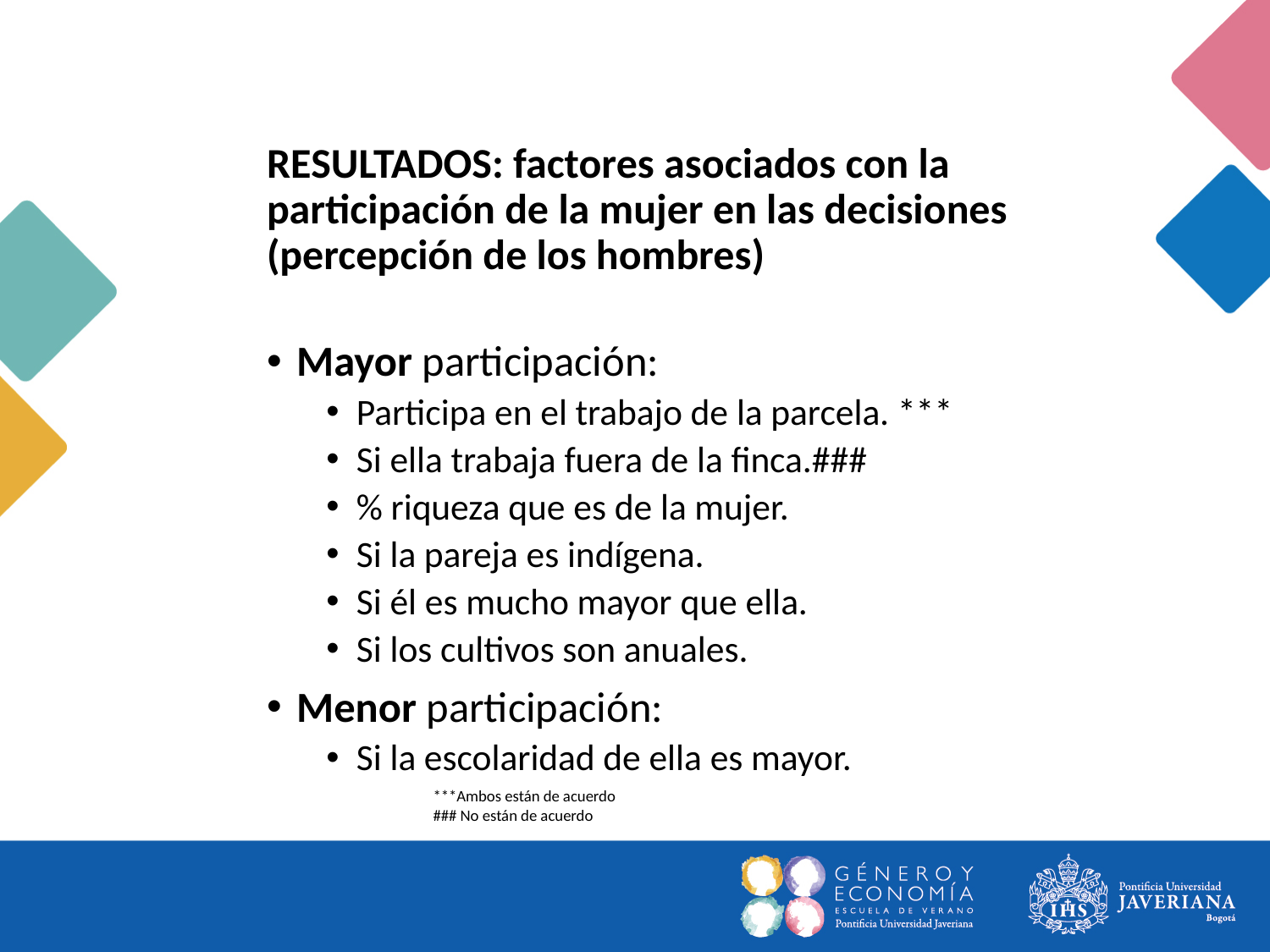

# RESULTADOS: factores asociados con la participación de la mujer en las decisiones (percepción de los hombres)
Mayor participación:
Participa en el trabajo de la parcela. ***
Si ella trabaja fuera de la finca.###
% riqueza que es de la mujer.
Si la pareja es indígena.
Si él es mucho mayor que ella.
Si los cultivos son anuales.
Menor participación:
Si la escolaridad de ella es mayor.
***Ambos están de acuerdo
### No están de acuerdo